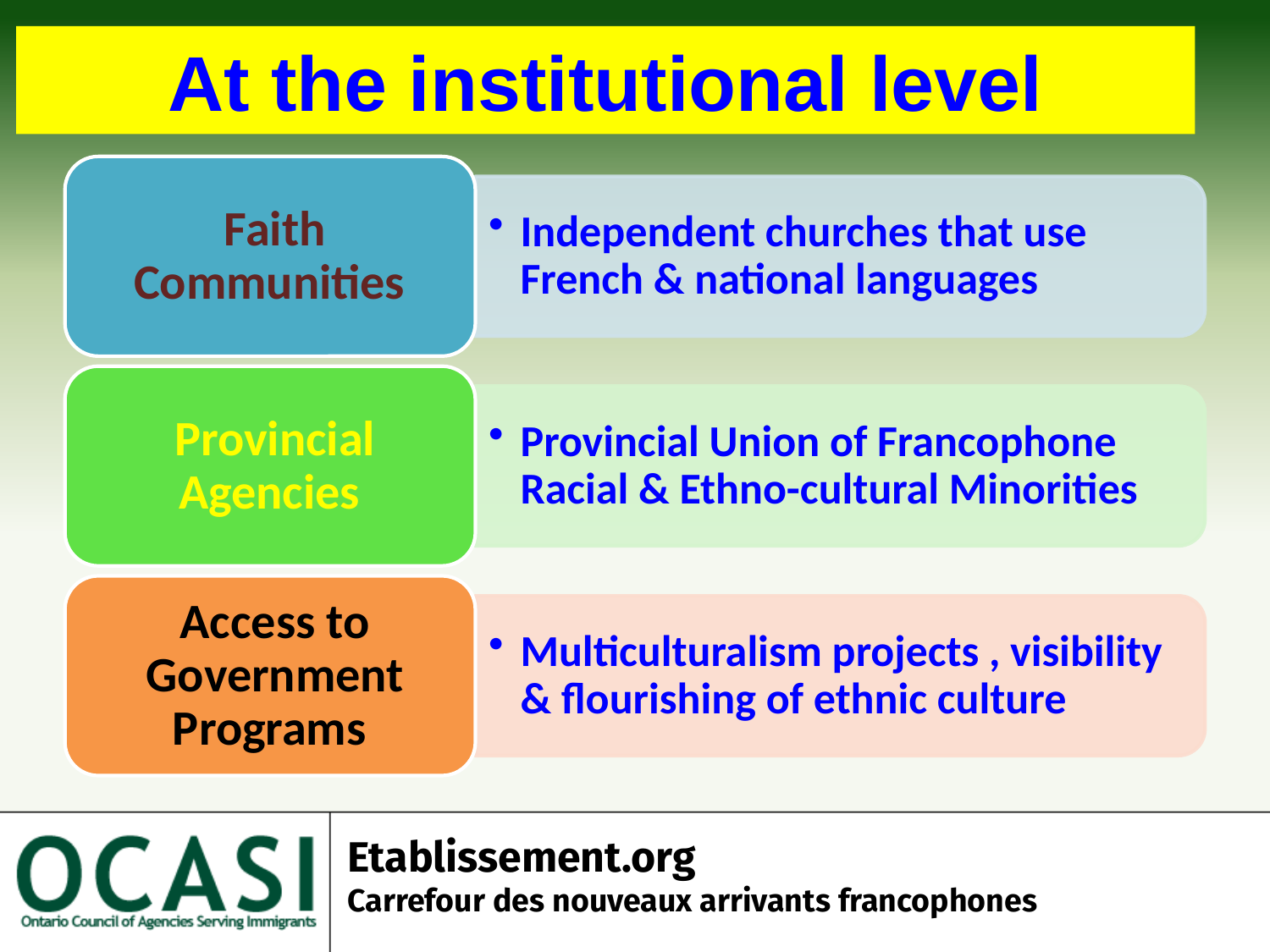

At the institutional level

Independent churches that use French & national languages
Faith Communities
Provincial Union of Francophone Racial & Ethno-cultural Minorities
Provincial Agencies
Multiculturalism projects , visibility & flourishing of ethnic culture
Access to Government Programs
Etablissement.org
Carrefour des nouveaux arrivants francophones